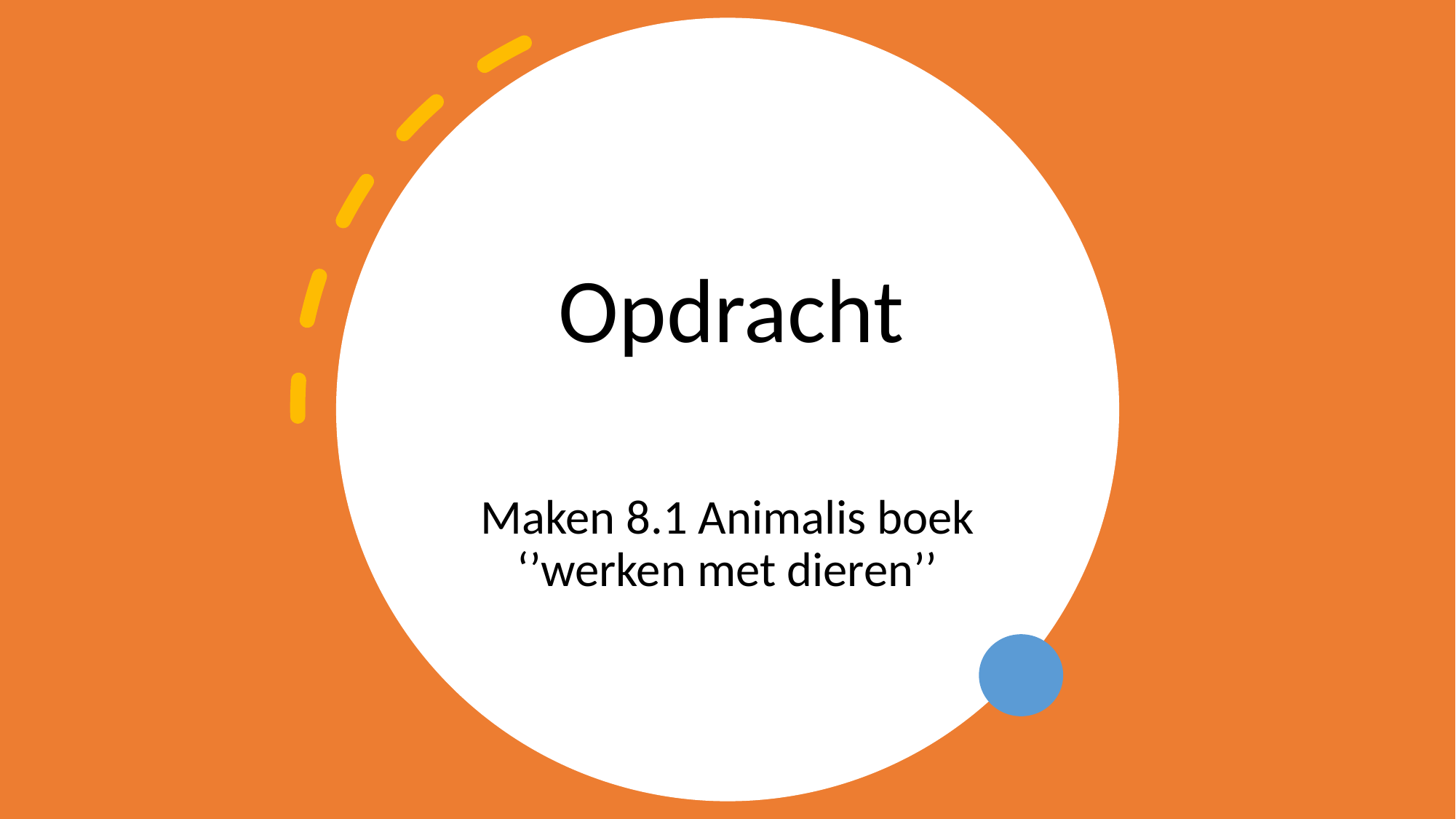

# Opdracht
Maken 8.1 Animalis boek ‘’werken met dieren’’